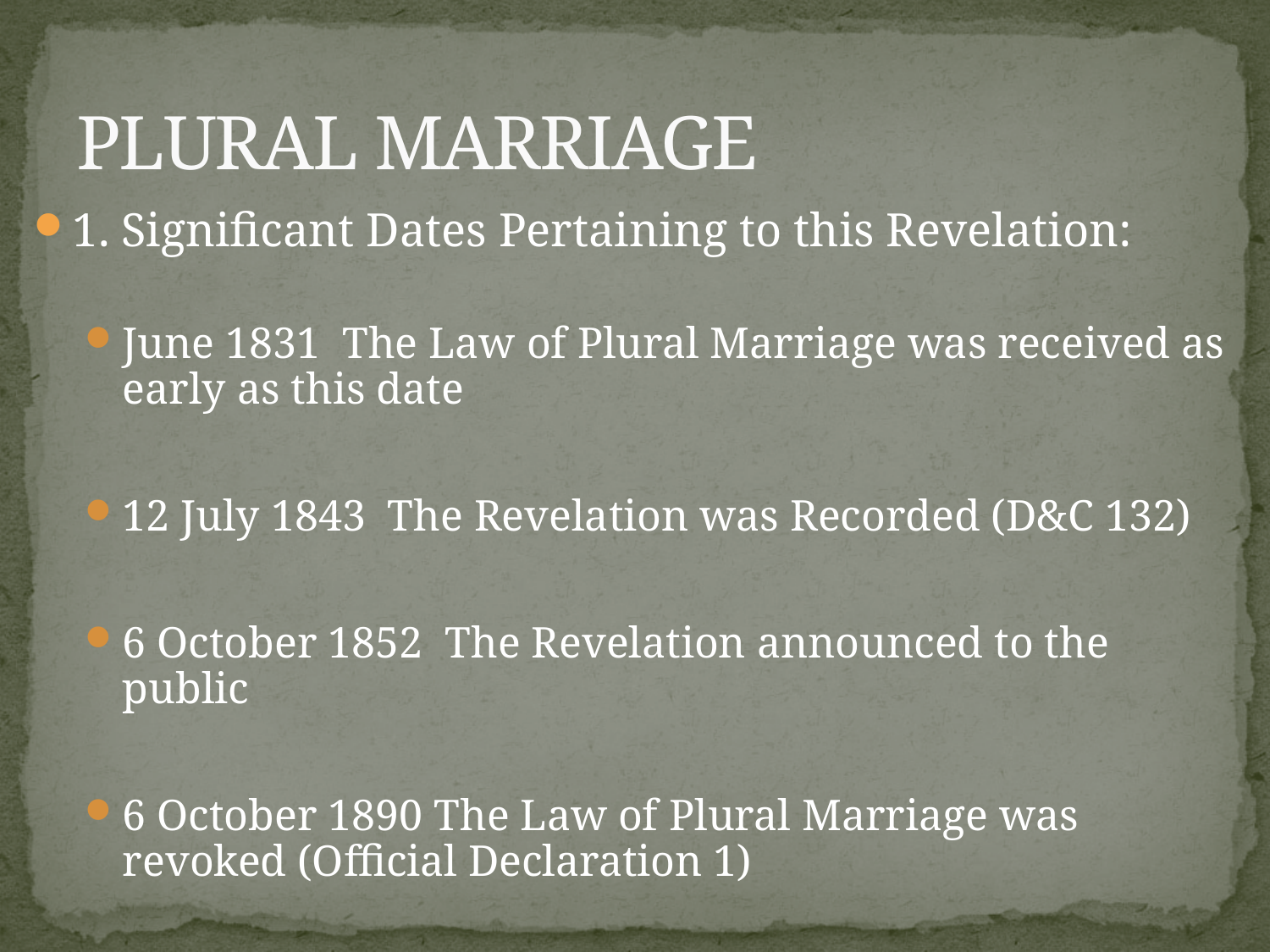

# PLURAL MARRIAGE
1. Significant Dates Pertaining to this Revelation:

June 1831  The Law of Plural Marriage was received as early as this date

12 July 1843  The Revelation was Recorded (D&C 132)

6 October 1852  The Revelation announced to the public

6 October 1890 The Law of Plural Marriage was revoked (Official Declaration 1)